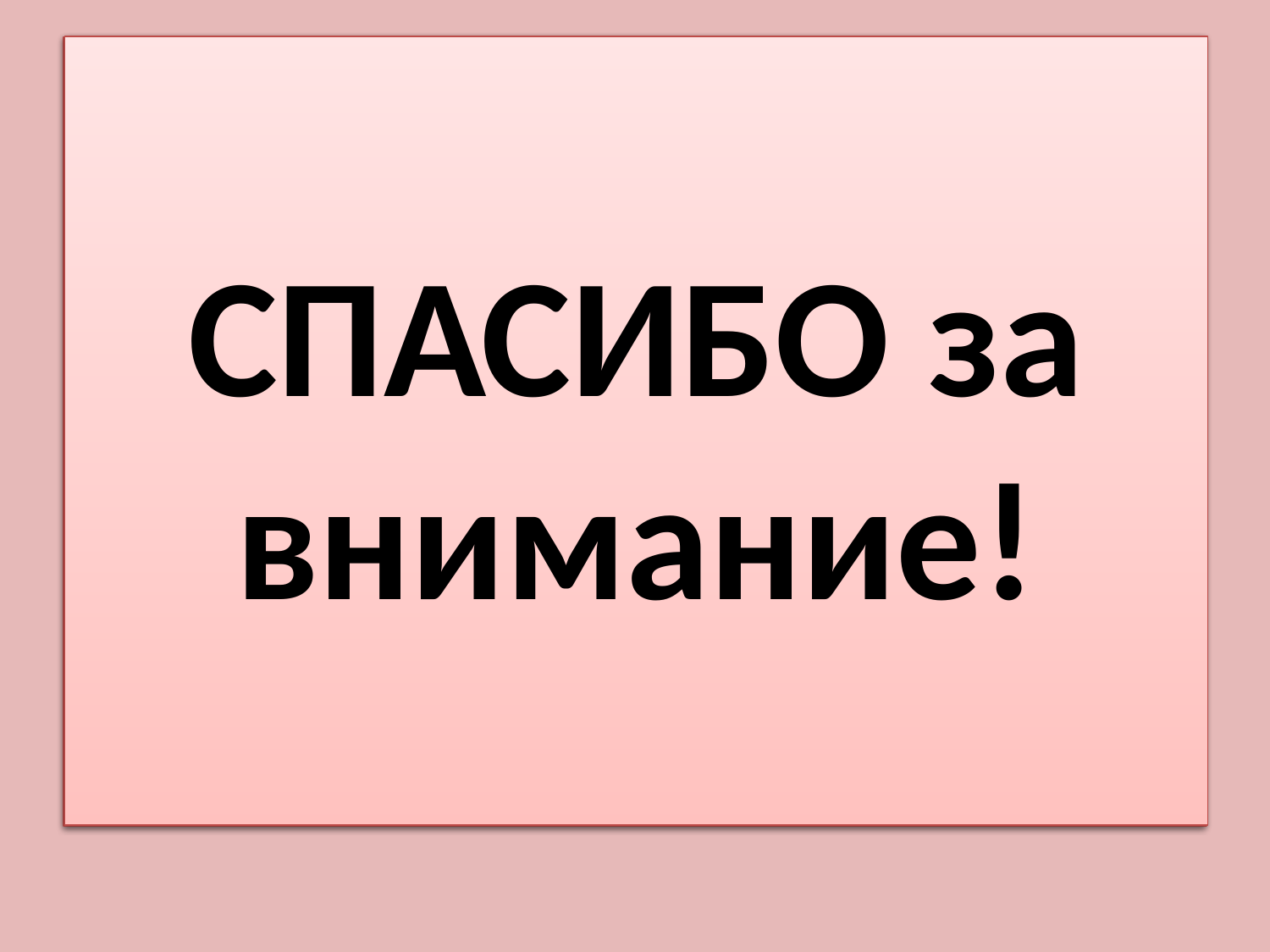

СПАСИБО за внимание!
# СПАСИБО за внимание!